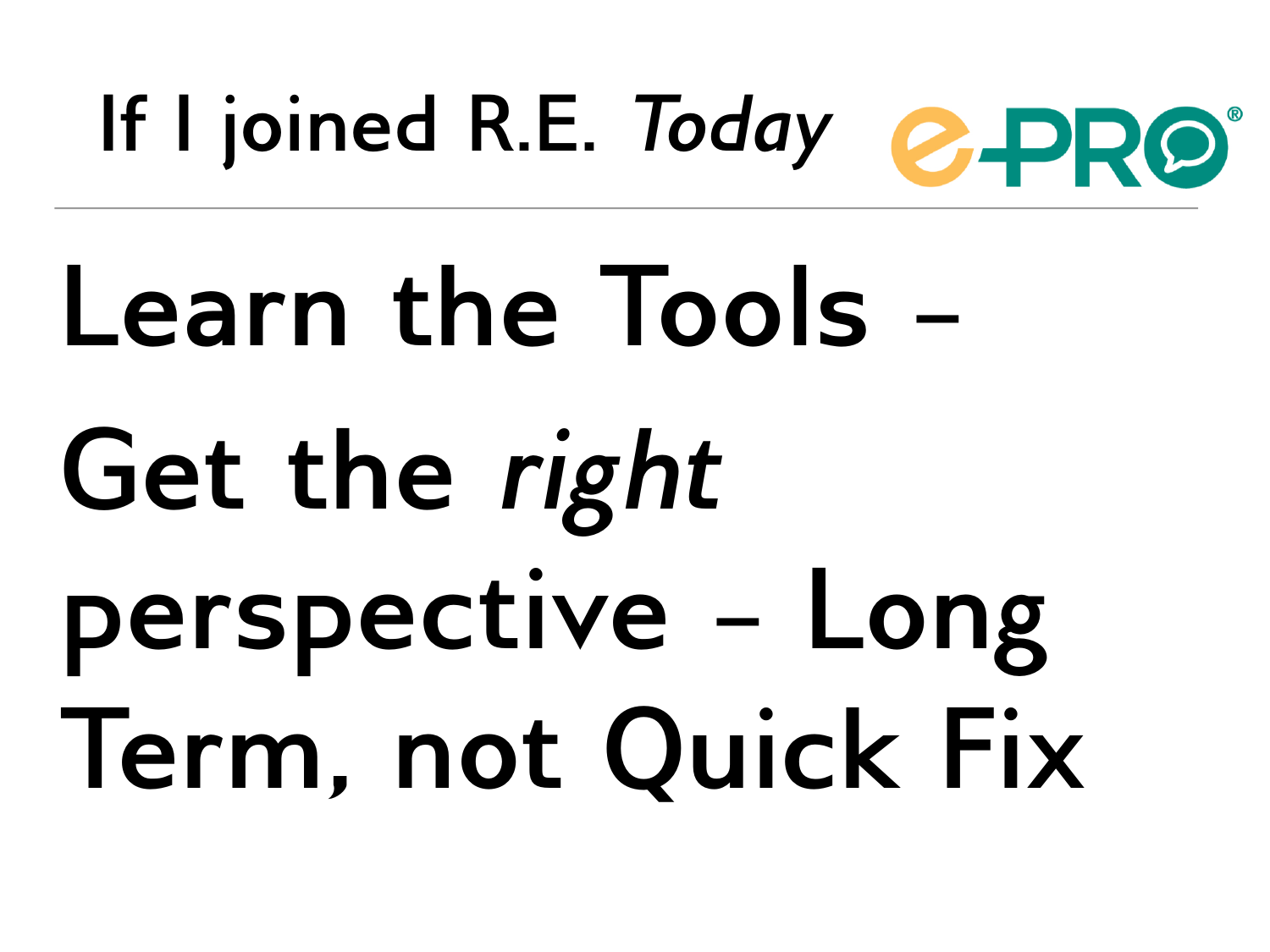

# If I joined R.E. Today
Learn the Tools –
Get the right perspective – Long Term, not Quick Fix